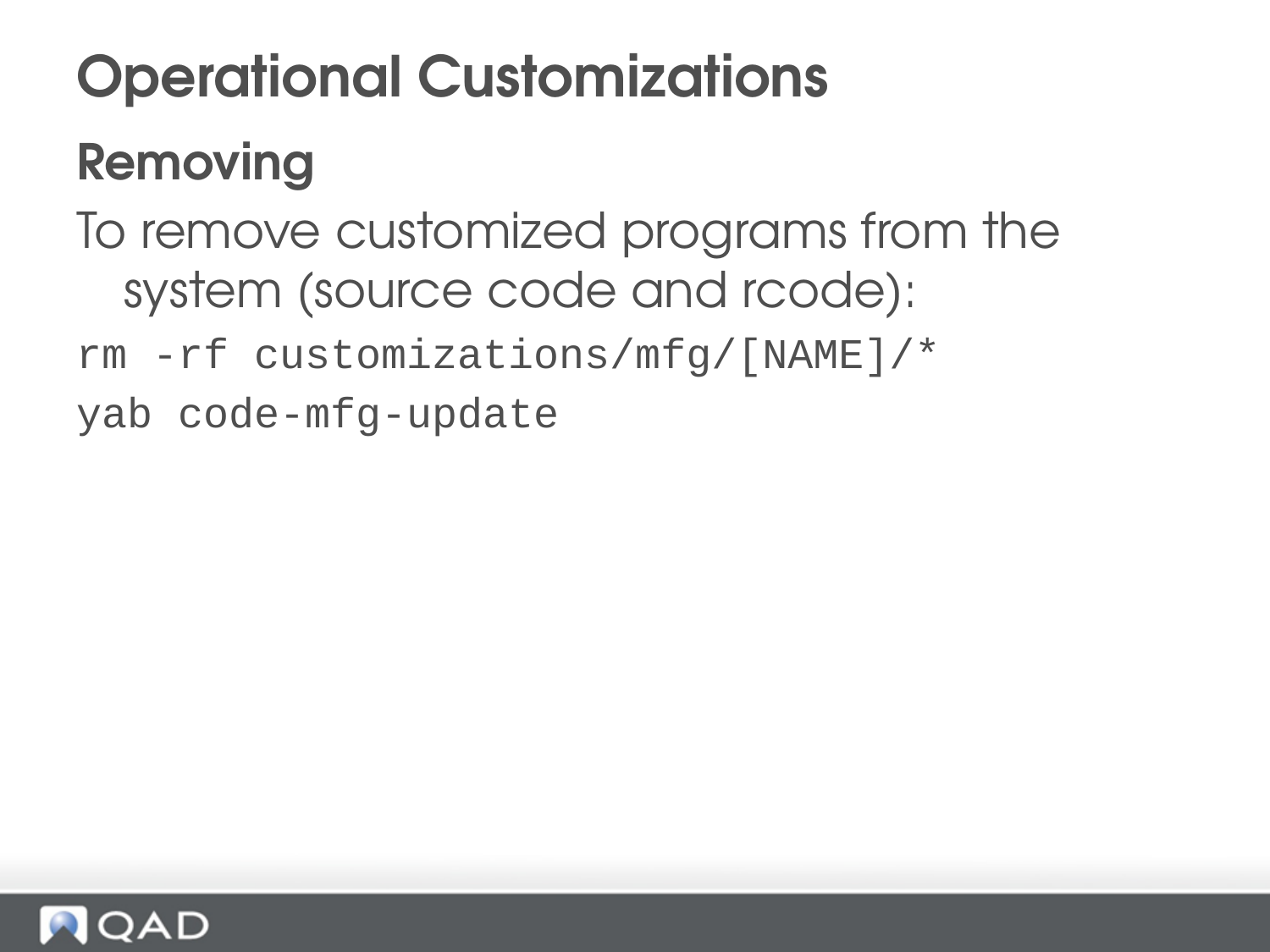

# Operational Customizations
Removing
To remove customized programs from the system (source code and rcode):
rm -rf customizations/mfg/[NAME]/*
yab code-mfg-update